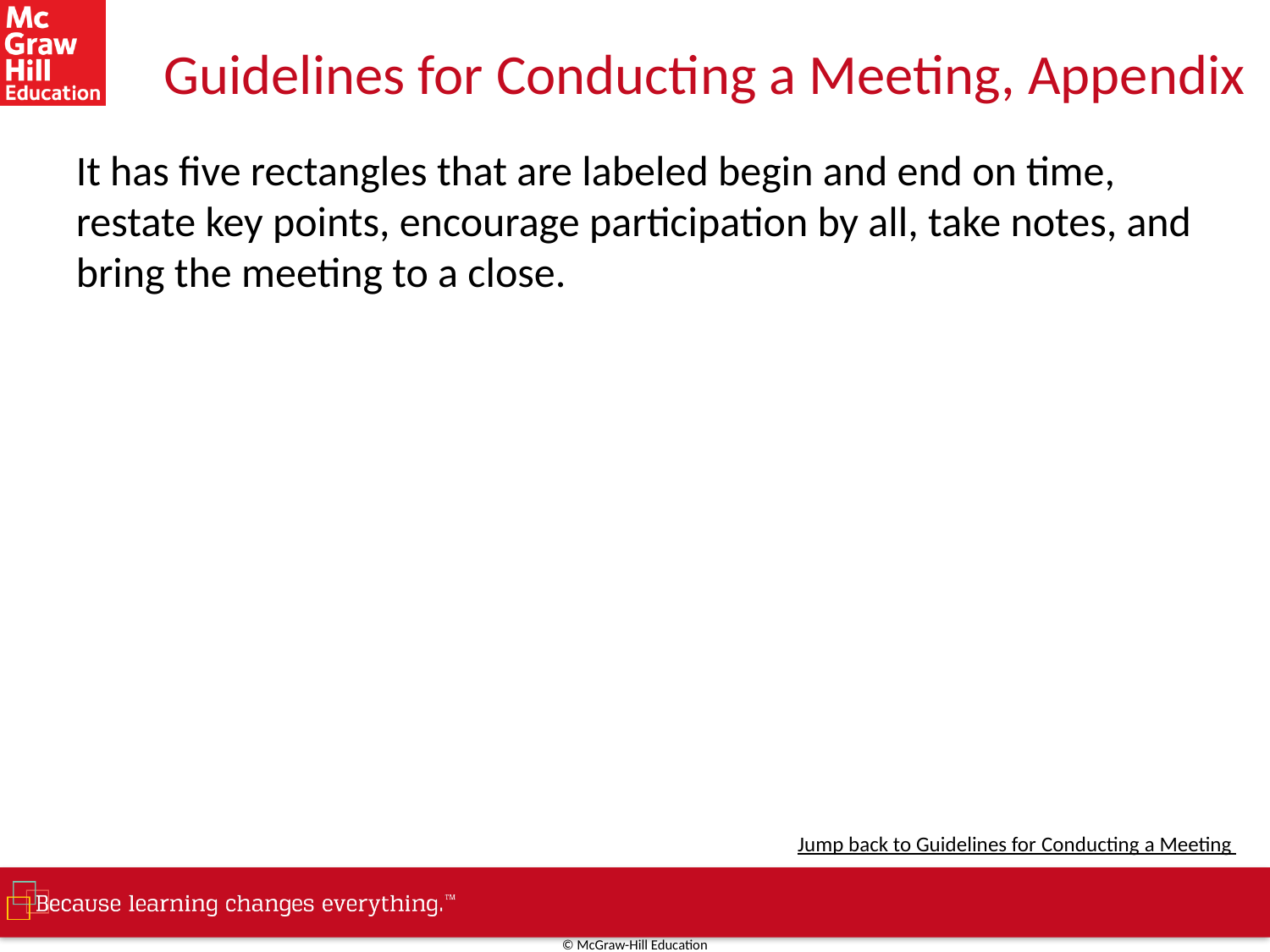

# Guidelines for Conducting a Meeting, Appendix
It has five rectangles that are labeled begin and end on time, restate key points, encourage participation by all, take notes, and bring the meeting to a close.
Jump back to Guidelines for Conducting a Meeting